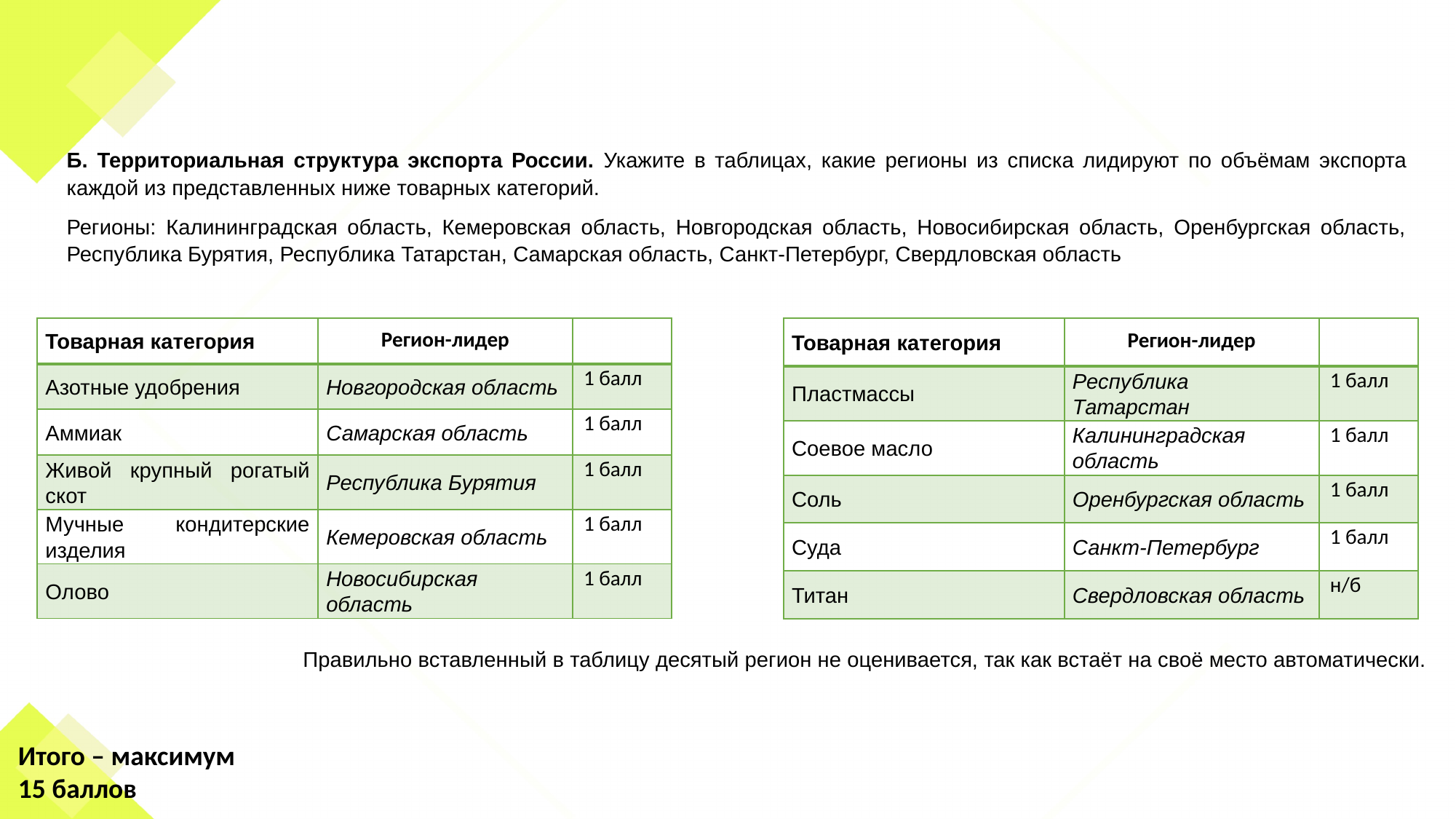

Б. Территориальная структура экспорта России. Укажите в таблицах, какие регионы из списка лидируют по объёмам экспорта каждой из представленных ниже товарных категорий.
Регионы: Калининградская область, Кемеровская область, Новгородская область, Новосибирская область, Оренбургская область, Республика Бурятия, Республика Татарстан, Самарская область, Санкт-Петербург, Свердловская область

| Товарная категория | Регион-лидер |  |
| --- | --- | --- |
| Азотные удобрения | Новгородская область | 1 балл |
| Аммиак | Самарская область | 1 балл |
| Живой крупный рогатый скот | Республика Бурятия | 1 балл |
| Мучные кондитерские изделия | Кемеровская область | 1 балл |
| Олово | Новосибирская область | 1 балл |
| Товарная категория | Регион-лидер |  |
| --- | --- | --- |
| Пластмассы | Республика Татарстан | 1 балл |
| Соевое масло | Калининградская область | 1 балл |
| Соль | Оренбургская область | 1 балл |
| Суда | Санкт-Петербург | 1 балл |
| Титан | Свердловская область | н/б |
Правильно вставленный в таблицу десятый регион не оценивается, так как встаёт на своё место автоматически.
Итого – максимум 15 баллов